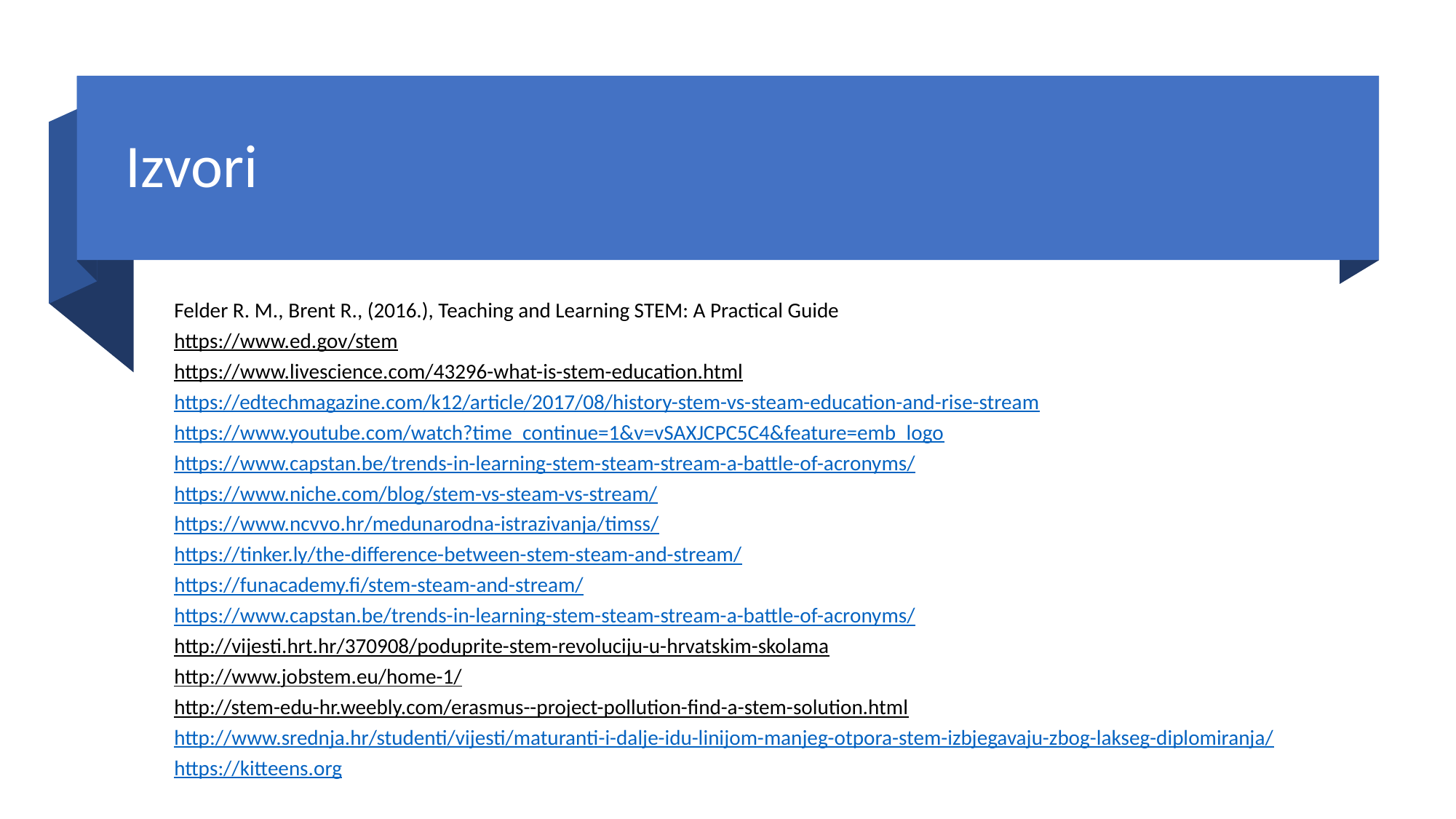

# Izvori

Felder R. M., Brent R., (2016.), Teaching and Learning STEM: A Practical Guide
https://www.ed.gov/stem
https://www.livescience.com/43296-what-is-stem-education.html
https://edtechmagazine.com/k12/article/2017/08/history-stem-vs-steam-education-and-rise-stream
https://www.youtube.com/watch?time_continue=1&v=vSAXJCPC5C4&feature=emb_logo
https://www.capstan.be/trends-in-learning-stem-steam-stream-a-battle-of-acronyms/
https://www.niche.com/blog/stem-vs-steam-vs-stream/
https://www.ncvvo.hr/medunarodna-istrazivanja/timss/
https://tinker.ly/the-difference-between-stem-steam-and-stream/
https://funacademy.fi/stem-steam-and-stream/
https://www.capstan.be/trends-in-learning-stem-steam-stream-a-battle-of-acronyms/
http://vijesti.hrt.hr/370908/poduprite-stem-revoluciju-u-hrvatskim-skolama
http://www.jobstem.eu/home-1/
http://stem-edu-hr.weebly.com/erasmus--project-pollution-find-a-stem-solution.html
http://www.srednja.hr/studenti/vijesti/maturanti-i-dalje-idu-linijom-manjeg-otpora-stem-izbjegavaju-zbog-lakseg-diplomiranja/
https://kitteens.org